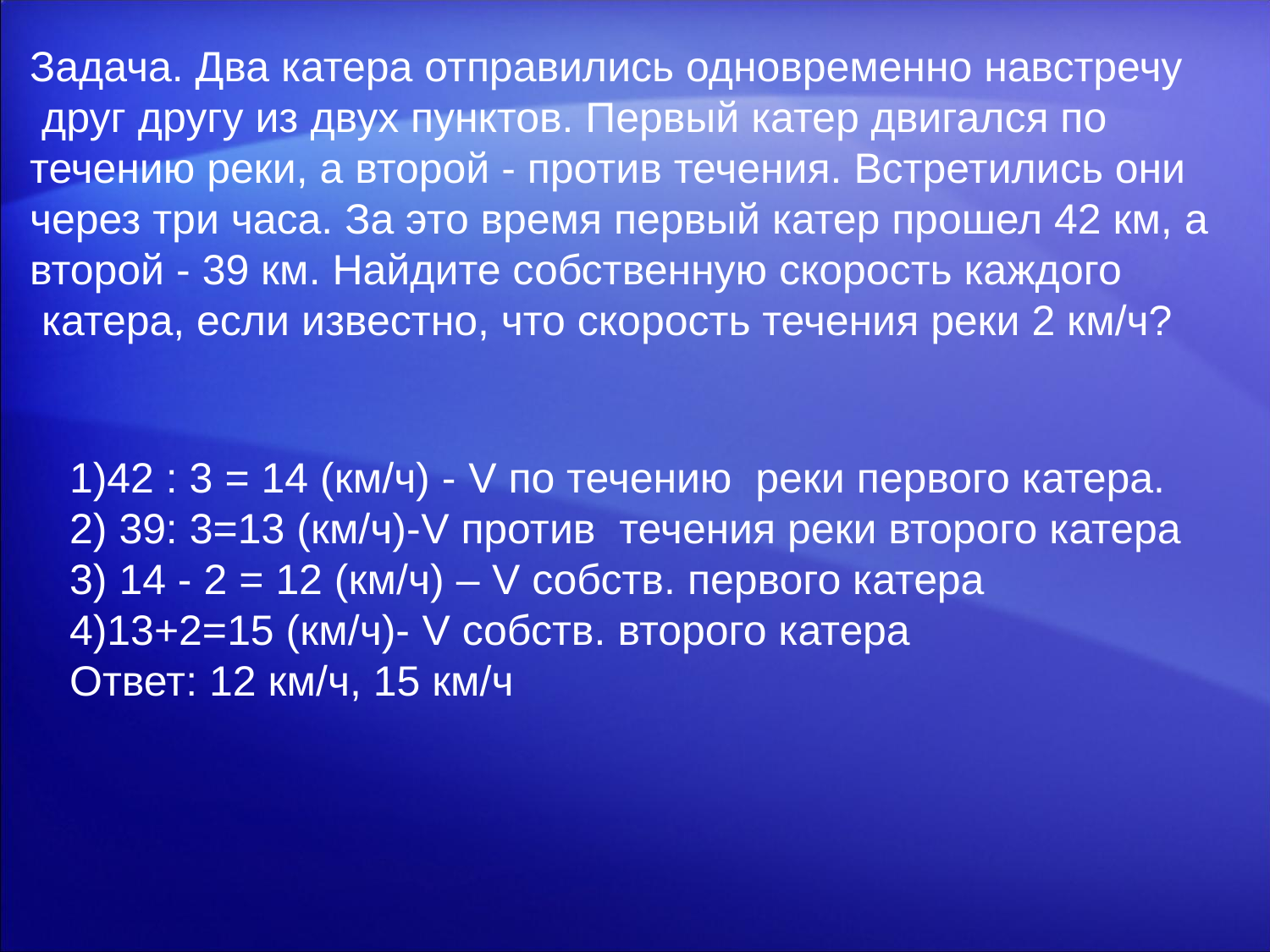

Задача. Два катера отправились одновременно навстречу
 друг другу из двух пунктов. Первый катер двигался по
течению реки, а второй - против течения. Встретились они
через три часа. За это время первый катер прошел 42 км, а
второй - 39 км. Найдите собственную скорость каждого
 катера, если известно, что скорость течения реки 2 км/ч?
1)42 : 3 = 14 (км/ч) - V по течению  реки первого катера.
2) 39: 3=13 (км/ч)-V против  течения реки второго катера
3) 14 - 2 = 12 (км/ч) – V собств. первого катера
4)13+2=15 (км/ч)- V собств. второго катера
Ответ: 12 км/ч, 15 км/ч